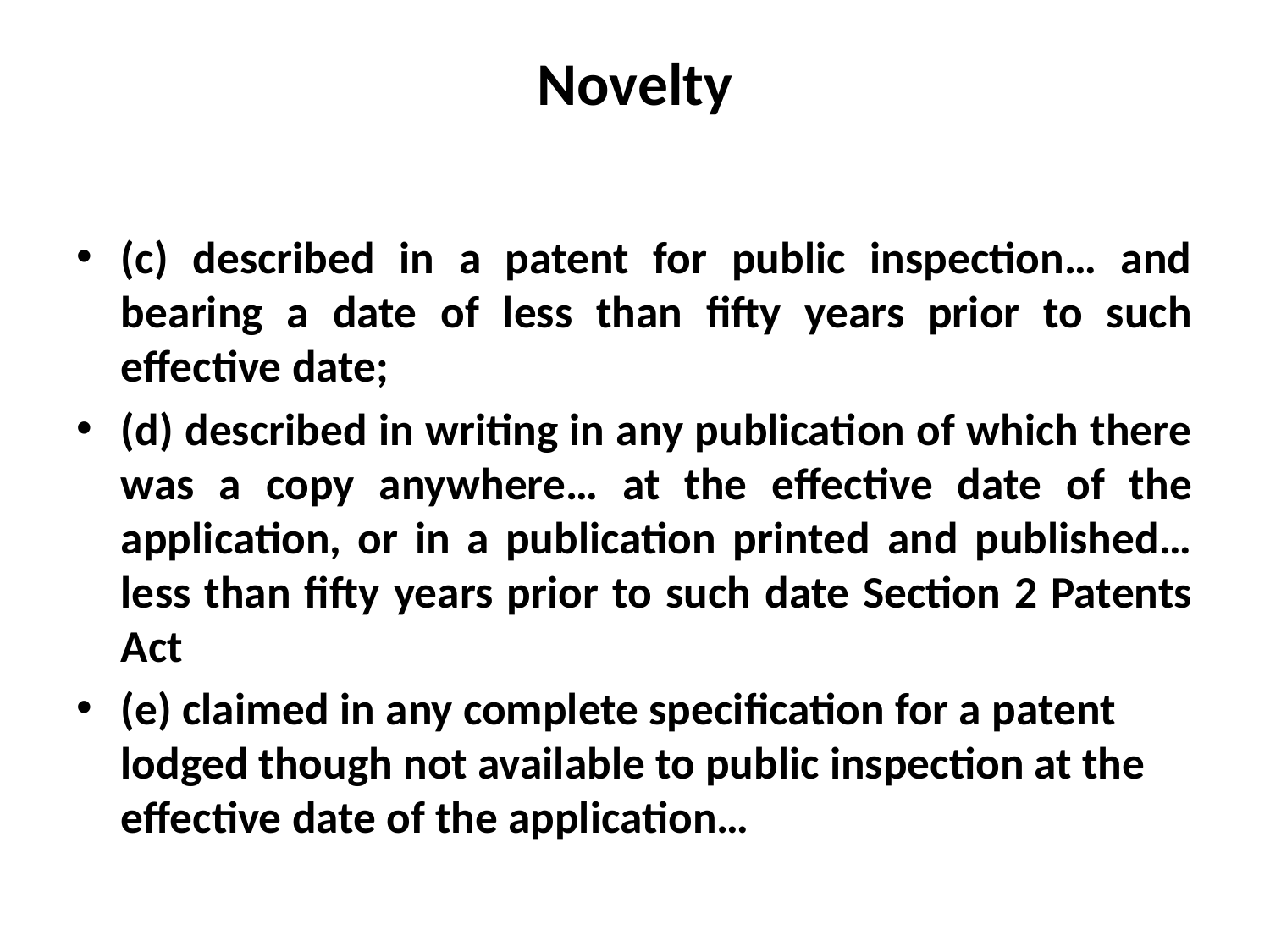

# Novelty
(c) described in a patent for public inspection… and bearing a date of less than fifty years prior to such effective date;
(d) described in writing in any publication of which there was a copy anywhere… at the effective date of the application, or in a publication printed and published… less than fifty years prior to such date Section 2 Patents Act
(e) claimed in any complete specification for a patent lodged though not available to public inspection at the effective date of the application…